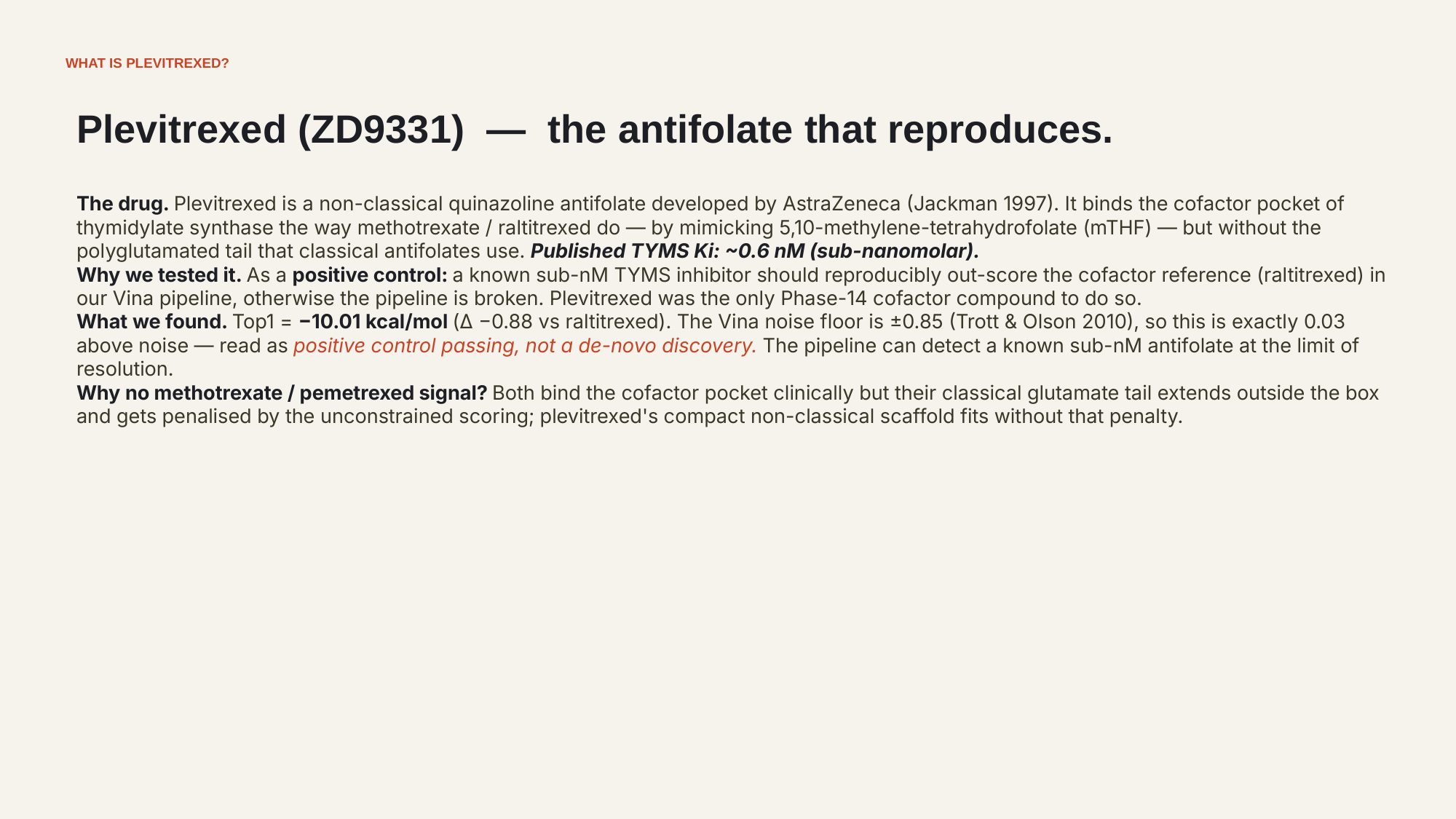

WHAT IS PLEVITREXED?
Plevitrexed (ZD9331)  —  the antifolate that reproduces.
The drug. Plevitrexed is a non-classical quinazoline antifolate developed by AstraZeneca (Jackman 1997). It binds the cofactor pocket of thymidylate synthase the way methotrexate / raltitrexed do — by mimicking 5,10-methylene-tetrahydrofolate (mTHF) — but without the polyglutamated tail that classical antifolates use. Published TYMS Ki: ~0.6 nM (sub-nanomolar).
Why we tested it. As a positive control: a known sub-nM TYMS inhibitor should reproducibly out-score the cofactor reference (raltitrexed) in our Vina pipeline, otherwise the pipeline is broken. Plevitrexed was the only Phase-14 cofactor compound to do so.
What we found. Top1 = −10.01 kcal/mol (Δ −0.88 vs raltitrexed). The Vina noise floor is ±0.85 (Trott & Olson 2010), so this is exactly 0.03 above noise — read as positive control passing, not a de-novo discovery. The pipeline can detect a known sub-nM antifolate at the limit of resolution.
Why no methotrexate / pemetrexed signal? Both bind the cofactor pocket clinically but their classical glutamate tail extends outside the box and gets penalised by the unconstrained scoring; plevitrexed's compact non-classical scaffold fits without that penalty.